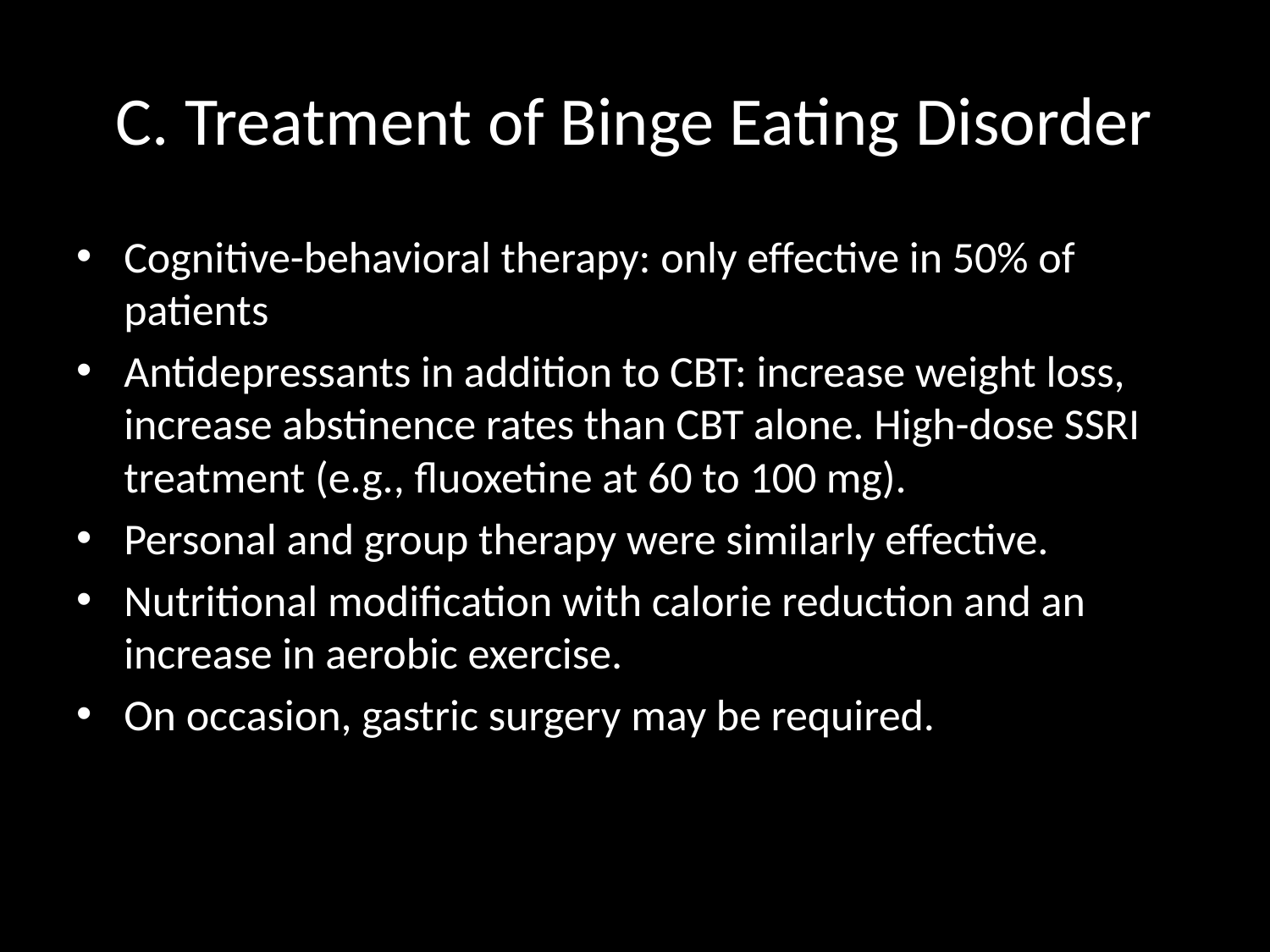

# C. Treatment of Binge Eating Disorder
Cognitive-behavioral therapy: only effective in 50% of patients
Antidepressants in addition to CBT: increase weight loss, increase abstinence rates than CBT alone. High-dose SSRI treatment (e.g., fluoxetine at 60 to 100 mg).
Personal and group therapy were similarly effective.
Nutritional modification with calorie reduction and an increase in aerobic exercise.
On occasion, gastric surgery may be required.